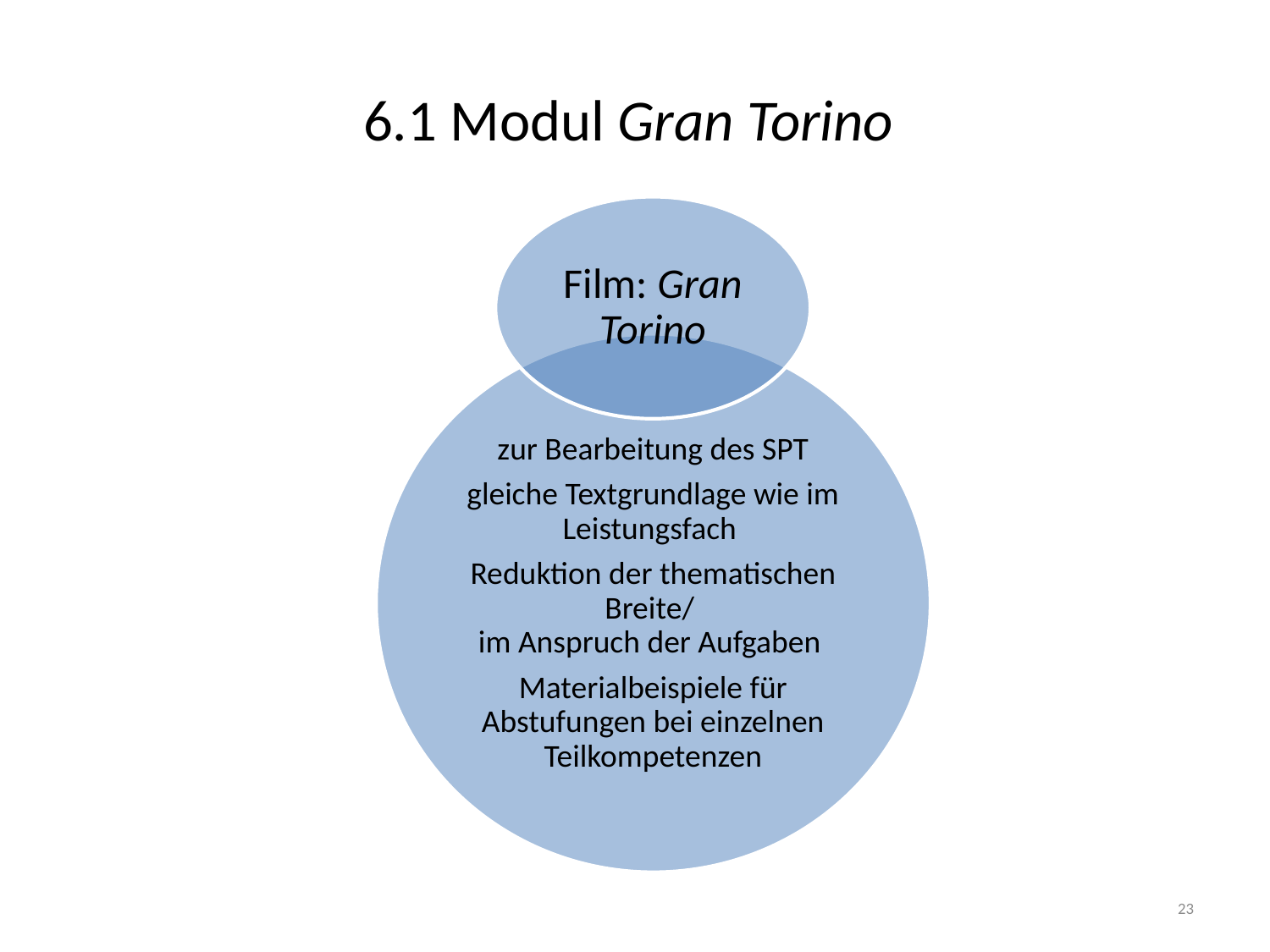

# 6.1 Modul Gran Torino
zur Bearbeitung des SPT
gleiche Textgrundlage wie im Leistungsfach
Reduktion der thematischen Breite/
im Anspruch der Aufgaben
Materialbeispiele für Abstufungen bei einzelnen Teilkompetenzen
Film: Gran Torino
23